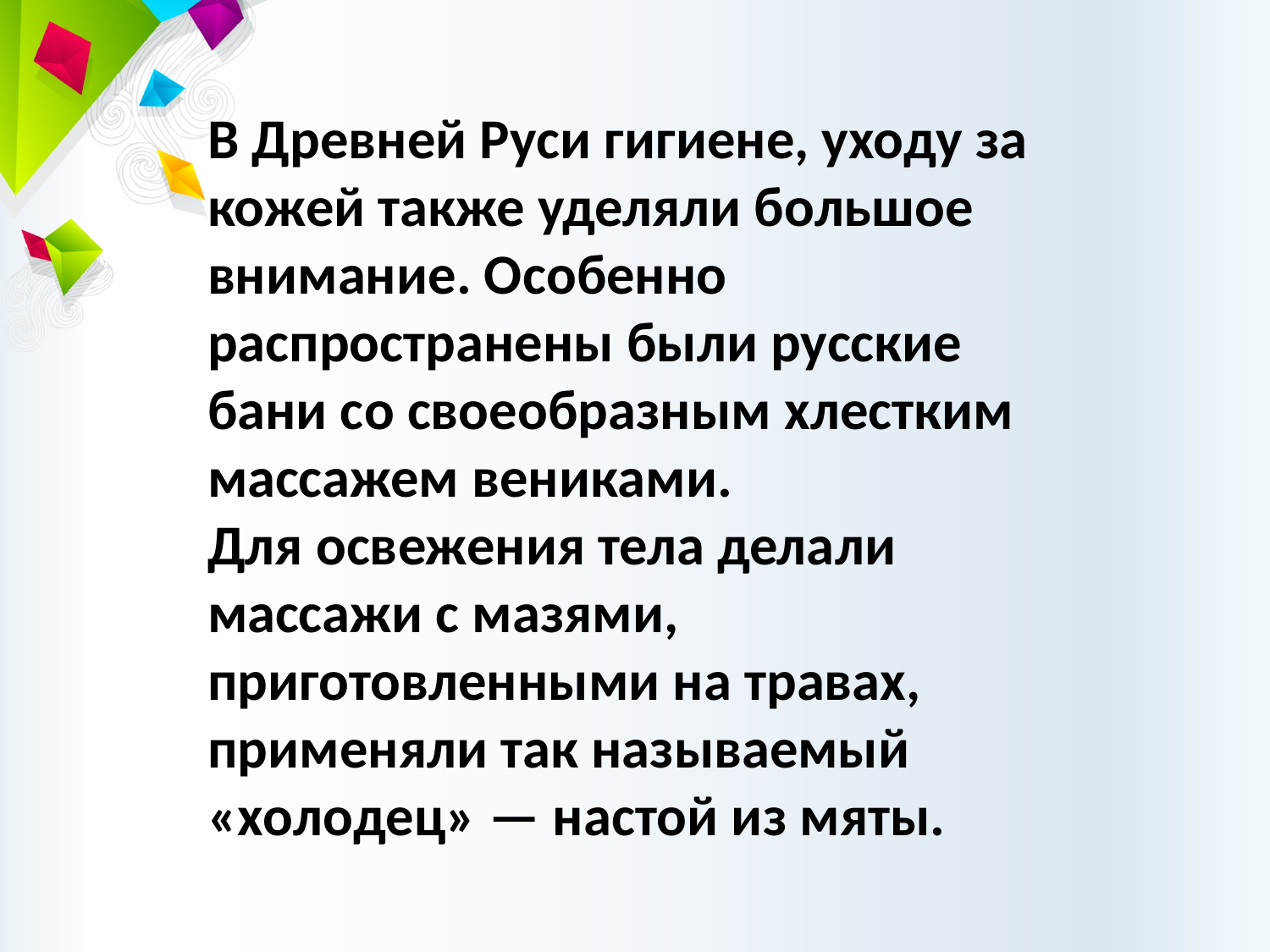

В Древней Руси гигиене, уходу за кожей также уделяли большое внимание. Особенно распространены были русские бани со своеобразным хлестким массажем вениками.
Для освежения тела делали массажи с мазями, приготовленными на травах, применяли так называемый «холодец» — настой из мяты.